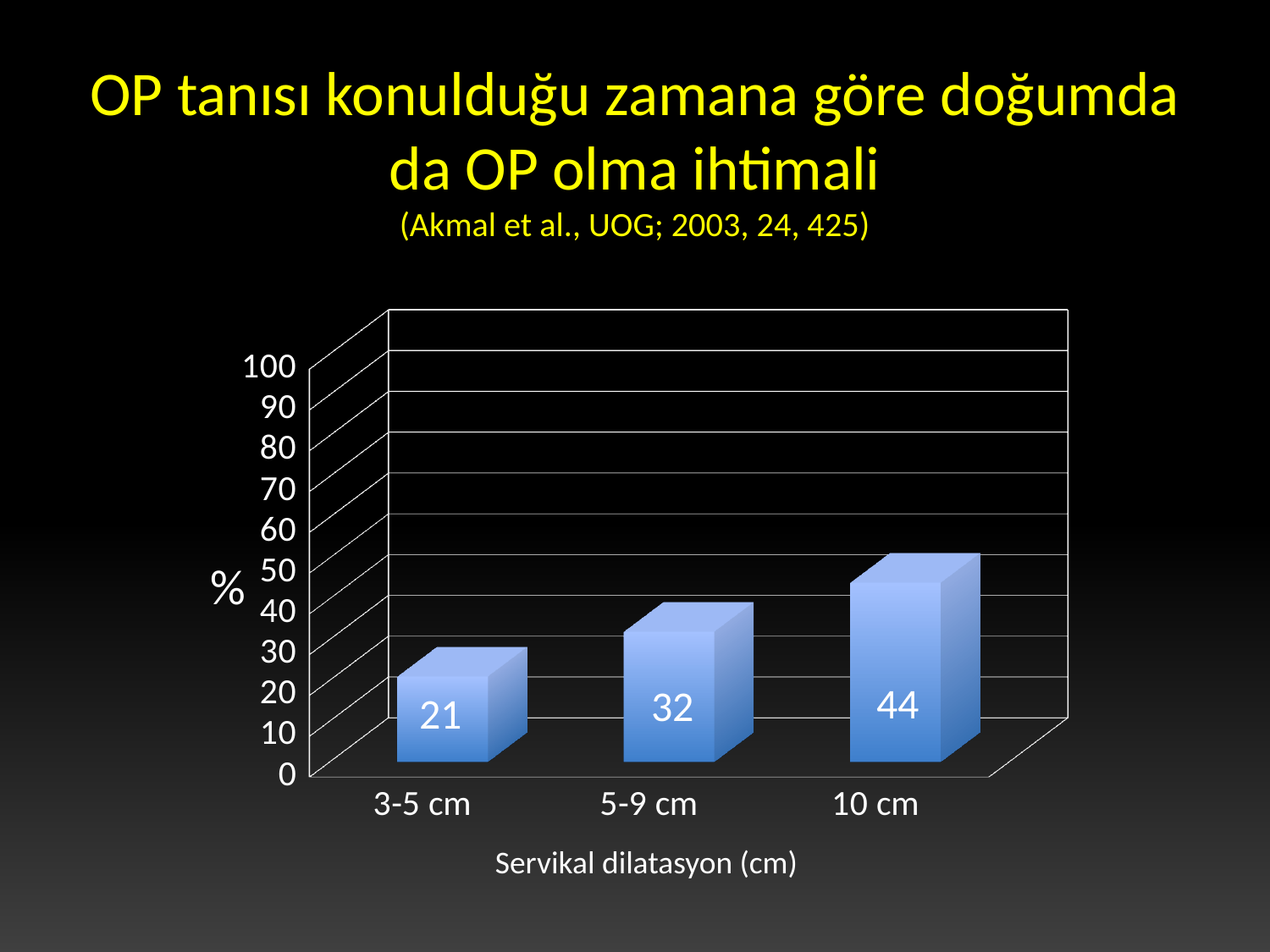

# OP tanısı konulduğu zamana göre doğumda da OP olma ihtimali (Akmal et al., UOG; 2003, 24, 425)

[unsupported chart]

%
Servikal dilatasyon (cm)